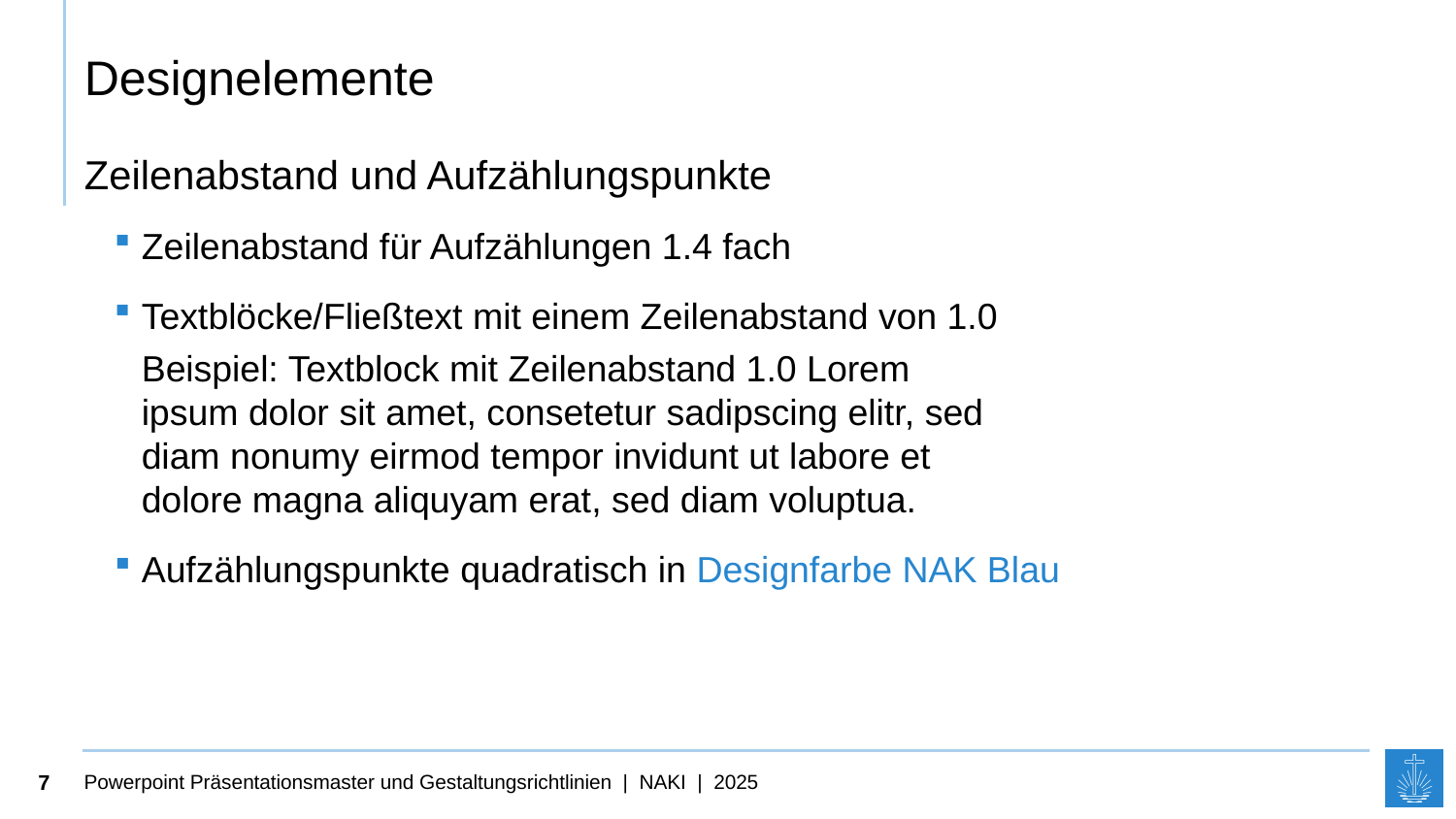

# Designelemente
Zeilenabstand und Aufzählungspunkte
Zeilenabstand für Aufzählungen 1.4 fach
Textblöcke/Fließtext mit einem Zeilenabstand von 1.0
Beispiel: Textblock mit Zeilenabstand 1.0 Lorem
ipsum dolor sit amet, consetetur sadipscing elitr, sed
diam nonumy eirmod tempor invidunt ut labore et
dolore magna aliquyam erat, sed diam voluptua.
Aufzählungspunkte quadratisch in Designfarbe NAK Blau